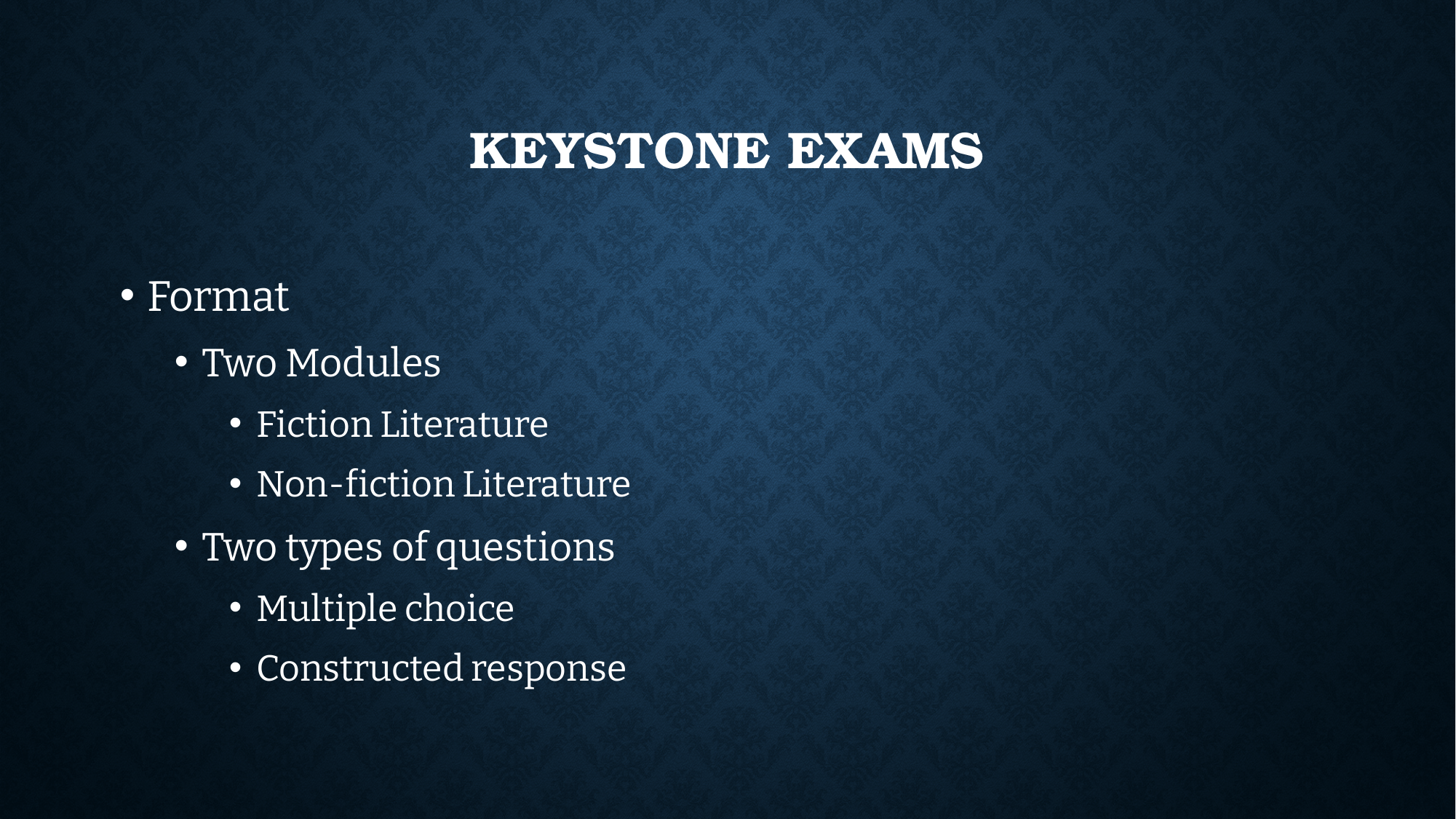

# Keystone exams
Format
Two Modules
Fiction Literature
Non-fiction Literature
Two types of questions
Multiple choice
Constructed response